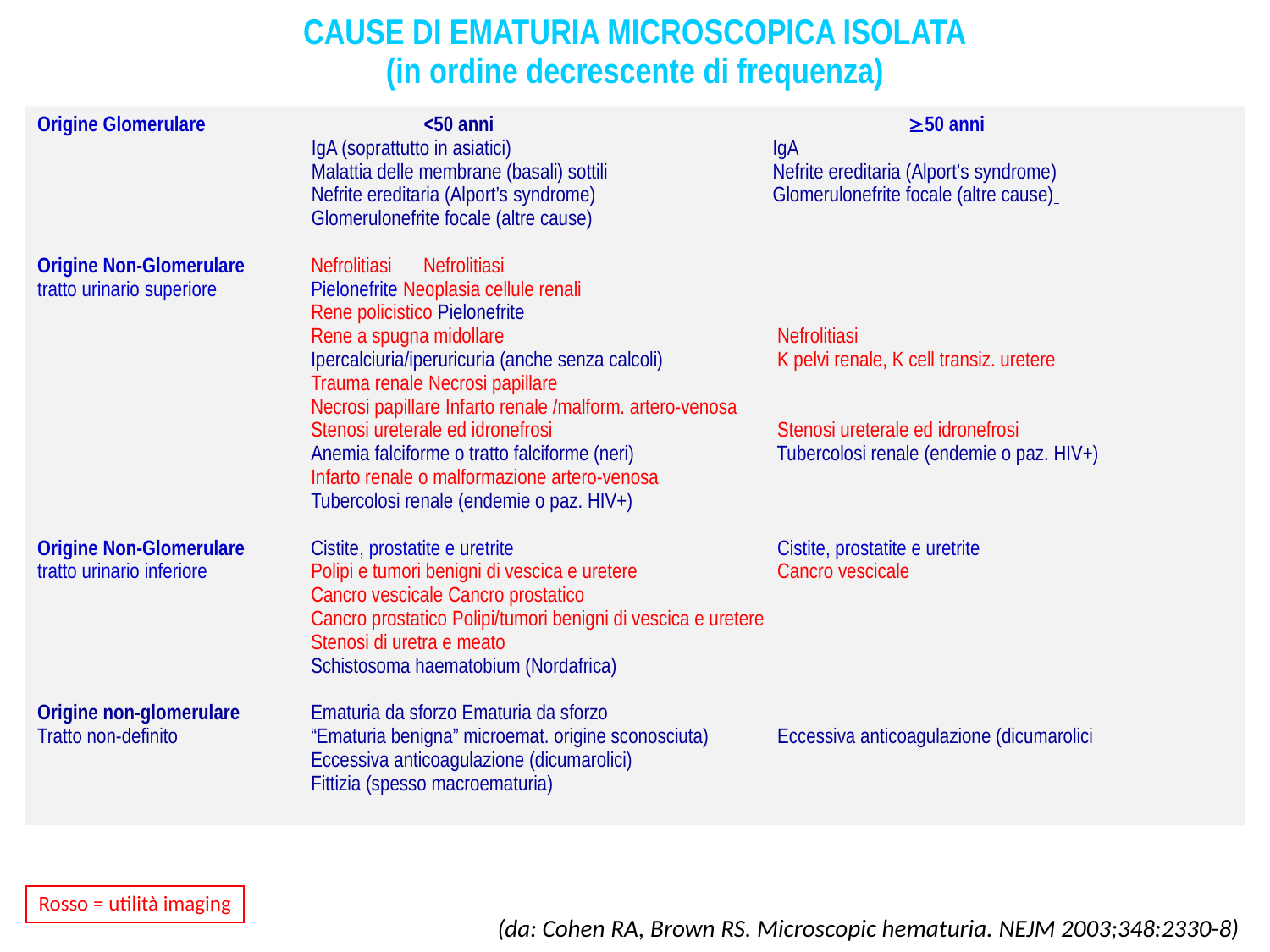

CAUSE DI EMATURIA MICROSCOPICA ISOLATA
(in ordine decrescente di frequenza)
Origine Glomerulare			<50 anni 		≥50 anni
			IgA (soprattutto in asiatici)	IgA
			Malattia delle membrane (basali) sottili	Nefrite ereditaria (Alport’s syndrome)
			Nefrite ereditaria (Alport’s syndrome)	Glomerulonefrite focale (altre cause)
			Glomerulonefrite focale (altre cause)

Origine Non-Glomerulare	Nefrolitiasi 	 Nefrolitiasi
tratto urinario superiore	Pielonefrite	 Neoplasia cellule renali
		Rene policistico	 Pielonefrite
		Rene a spugna midollare	 Nefrolitiasi
		Ipercalciuria/iperuricuria (anche senza calcoli)	 K pelvi renale, K cell transiz. uretere
		Trauma renale	 Necrosi papillare
		Necrosi papillare	 Infarto renale /malform. artero-venosa
		Stenosi ureterale ed idronefrosi	 Stenosi ureterale ed idronefrosi
		Anemia falciforme o tratto falciforme (neri)	 Tubercolosi renale (endemie o paz. HIV+)
		Infarto renale o malformazione artero-venosa
		Tubercolosi renale (endemie o paz. HIV+)

Origine Non-Glomerulare	Cistite, prostatite e uretrite	 Cistite, prostatite e uretrite
tratto urinario inferiore	Polipi e tumori benigni di vescica e uretere	 Cancro vescicale
		Cancro vescicale	 Cancro prostatico
		Cancro prostatico	 Polipi/tumori benigni di vescica e uretere
		Stenosi di uretra e meato
		Schistosoma haematobium (Nordafrica)

Origine non-glomerulare	Ematuria da sforzo	 Ematuria da sforzo
Tratto non-definito	“Ematuria benigna” microemat. origine sconosciuta)	 Eccessiva anticoagulazione (dicumarolici
		Eccessiva anticoagulazione (dicumarolici)
		Fittizia (spesso macroematuria)

Rosso = utilità imaging
(da: Cohen RA, Brown RS. Microscopic hematuria. NEJM 2003;348:2330-8)